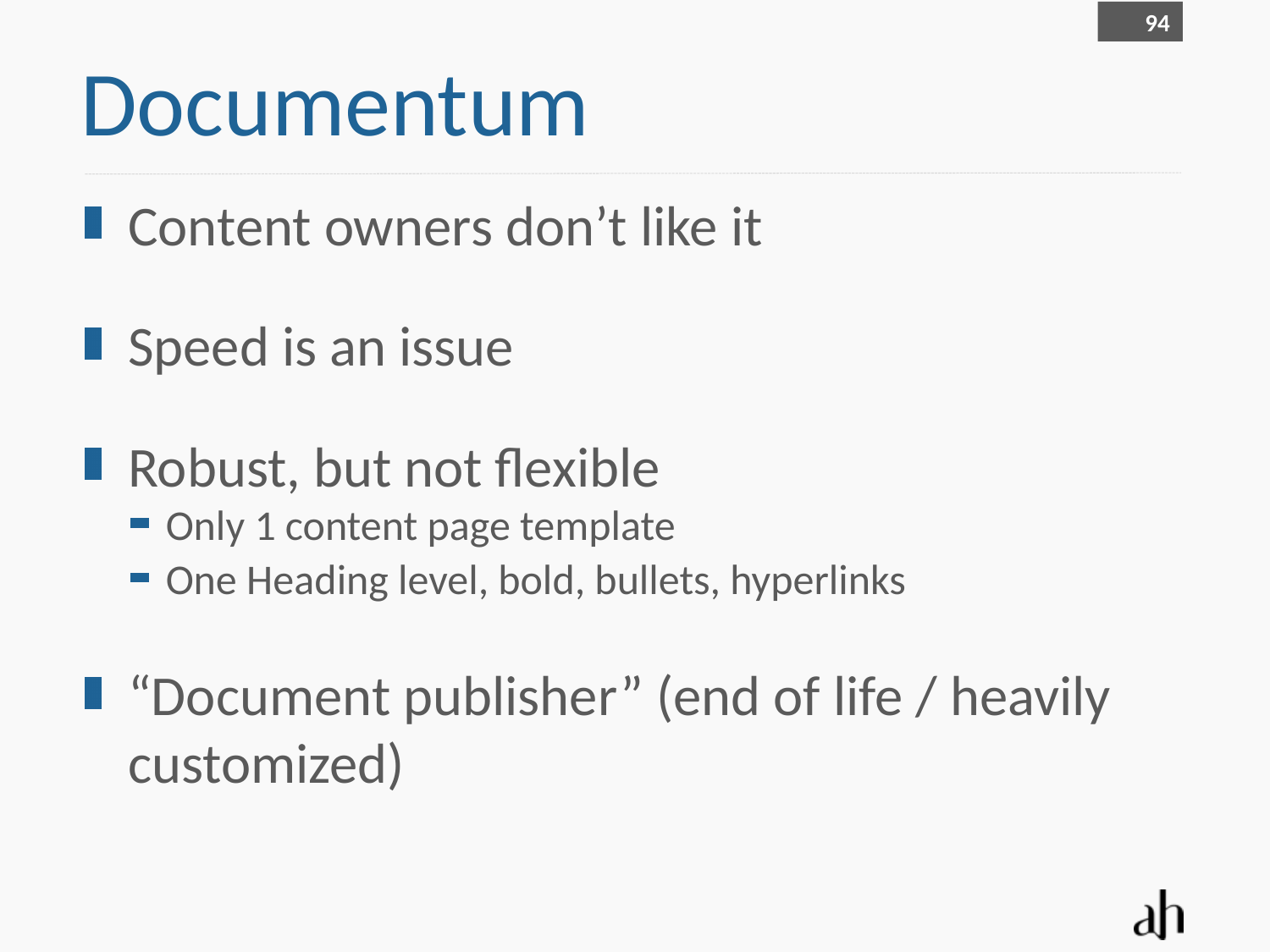

94
# Documentum

Content owners don’t like it
Speed is an issue
Robust, but not flexible
Only 1 content page template
One Heading level, bold, bullets, hyperlinks
“Document publisher” (end of life / heavily customized)